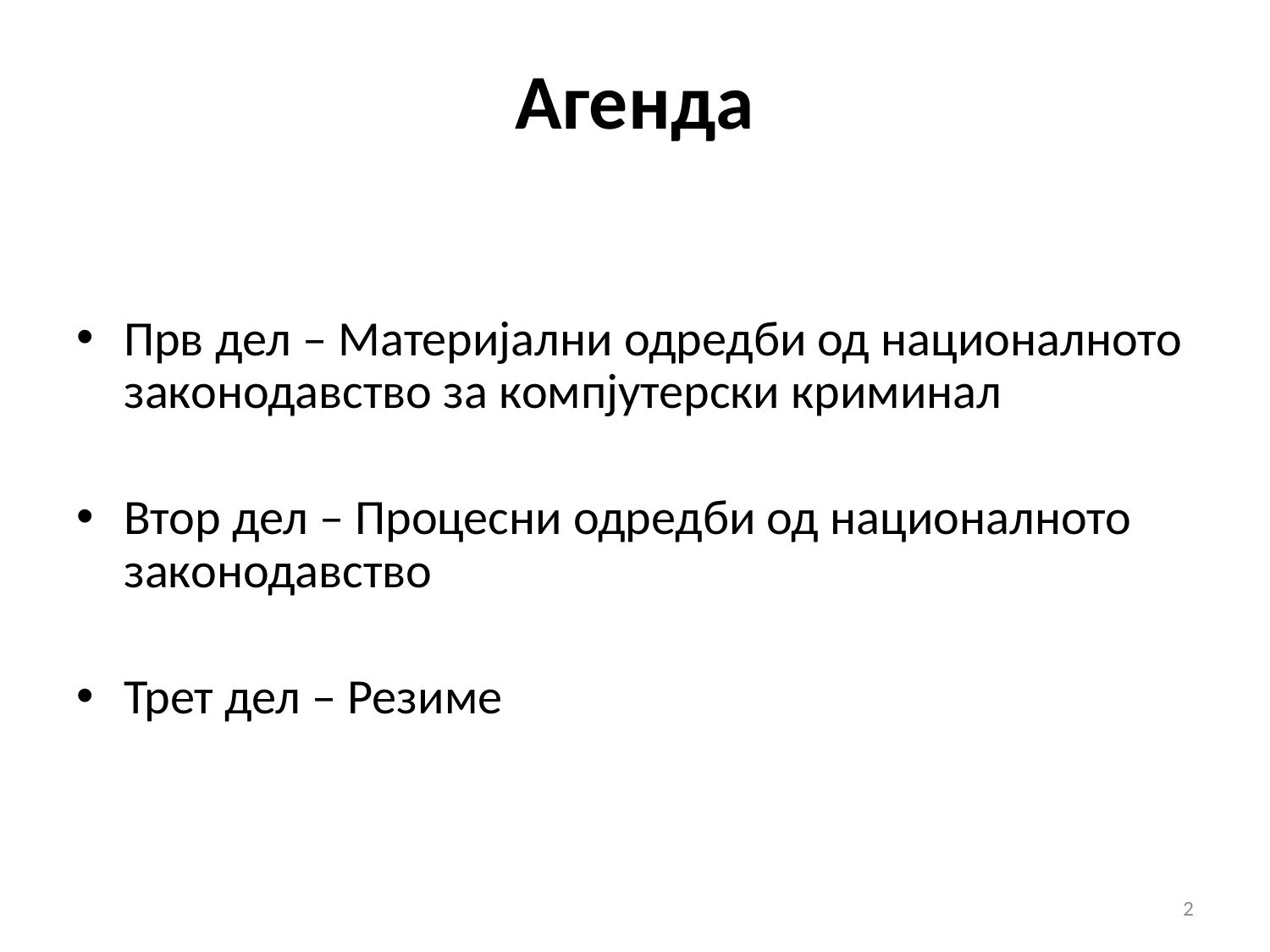

# Агенда

Прв дел – Материјални одредби од националното законодавство за компјутерски криминал

Втор дел – Процесни одредби од националното законодавство

Трет дел – Резиме

2